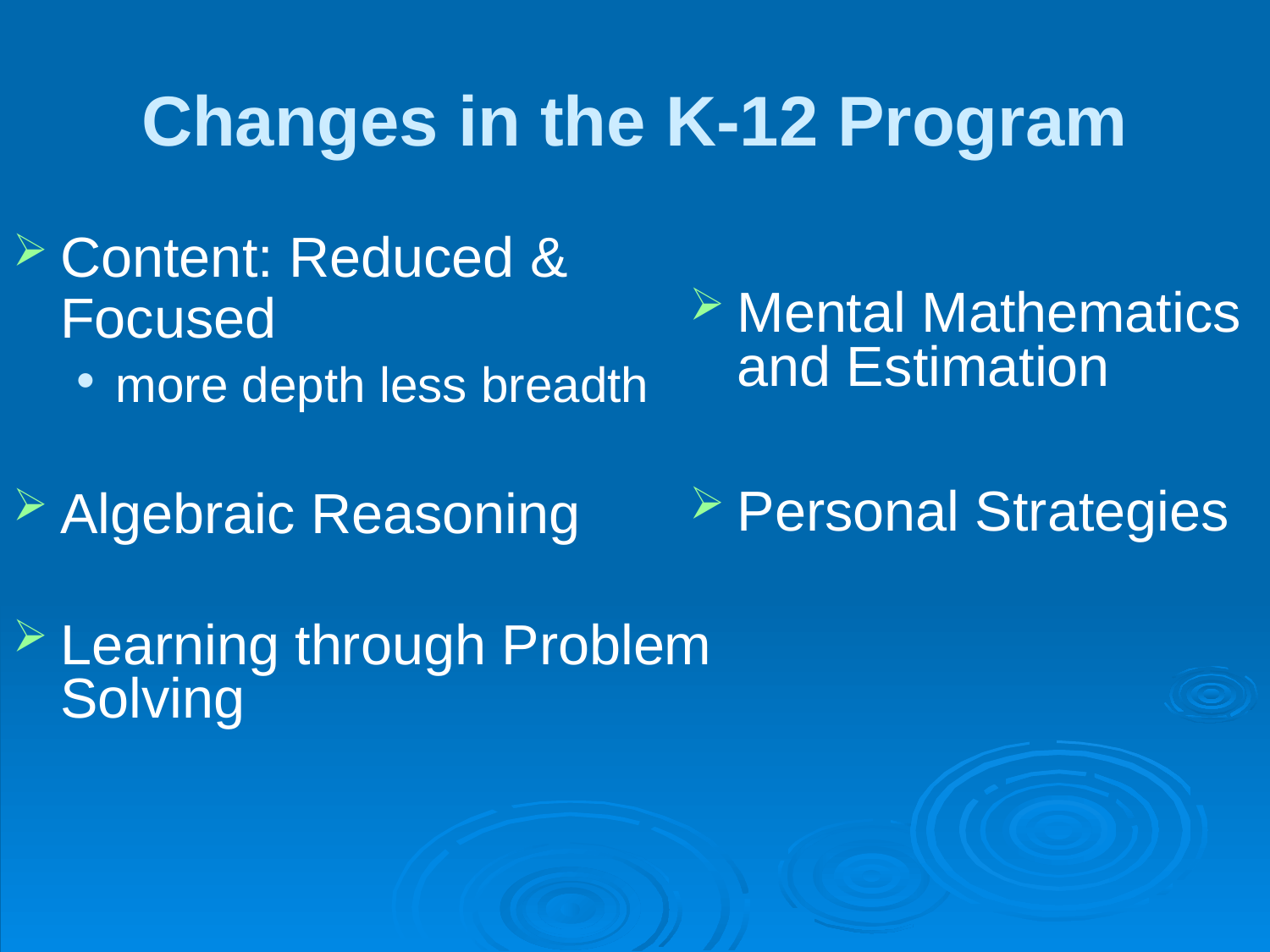

# Changes in the K-12 Program

Mental Mathematics and Estimation

Personal Strategies

Content: Reduced & Focused
more depth less breadth

Algebraic Reasoning

Learning through Problem Solving